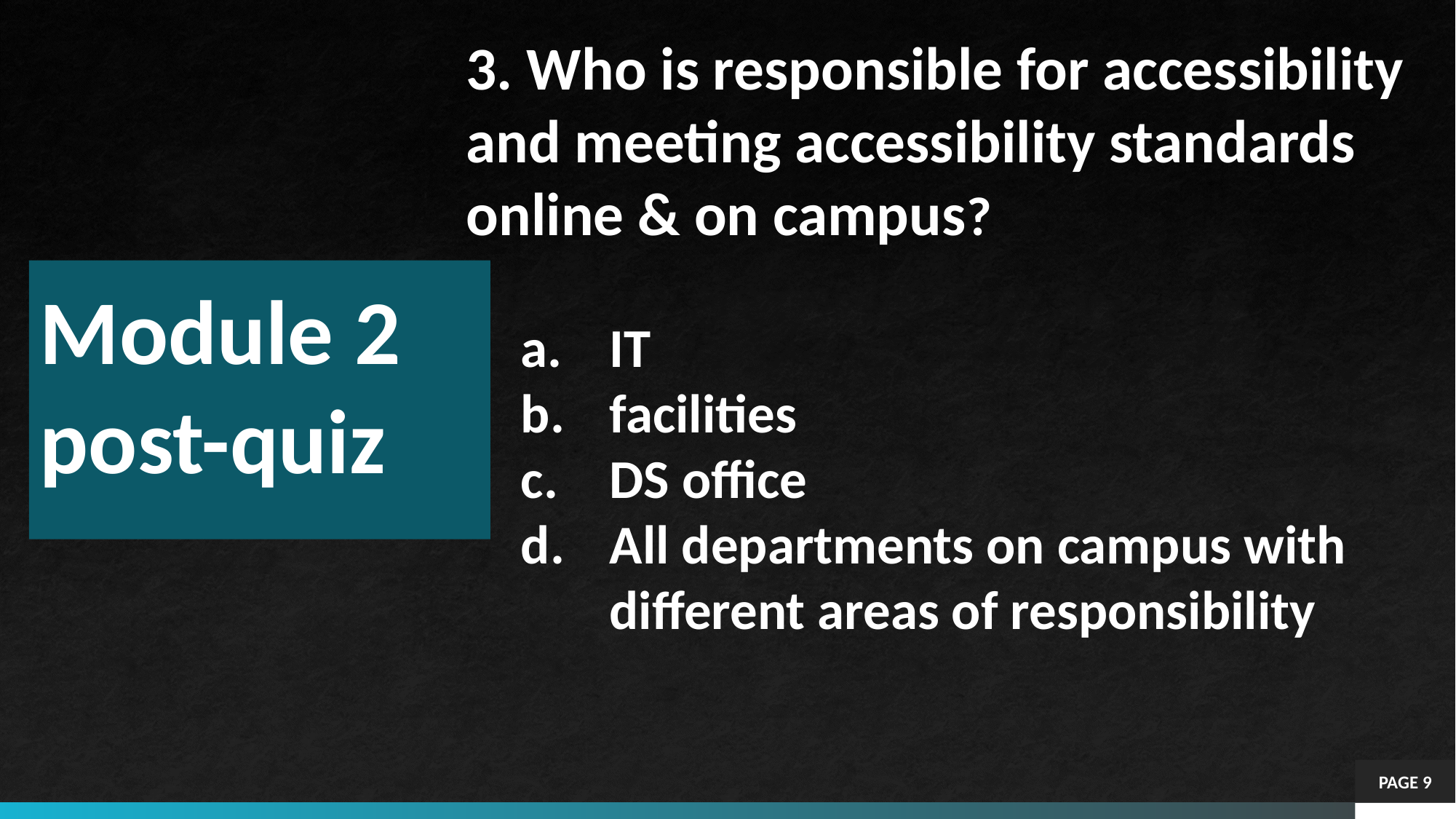

3. Who is responsible for accessibility and meeting accessibility standards online & on campus?

IT
facilities
DS office
All departments on campus with different areas of responsibility

# Module 2 post-quiz
PAGE 9